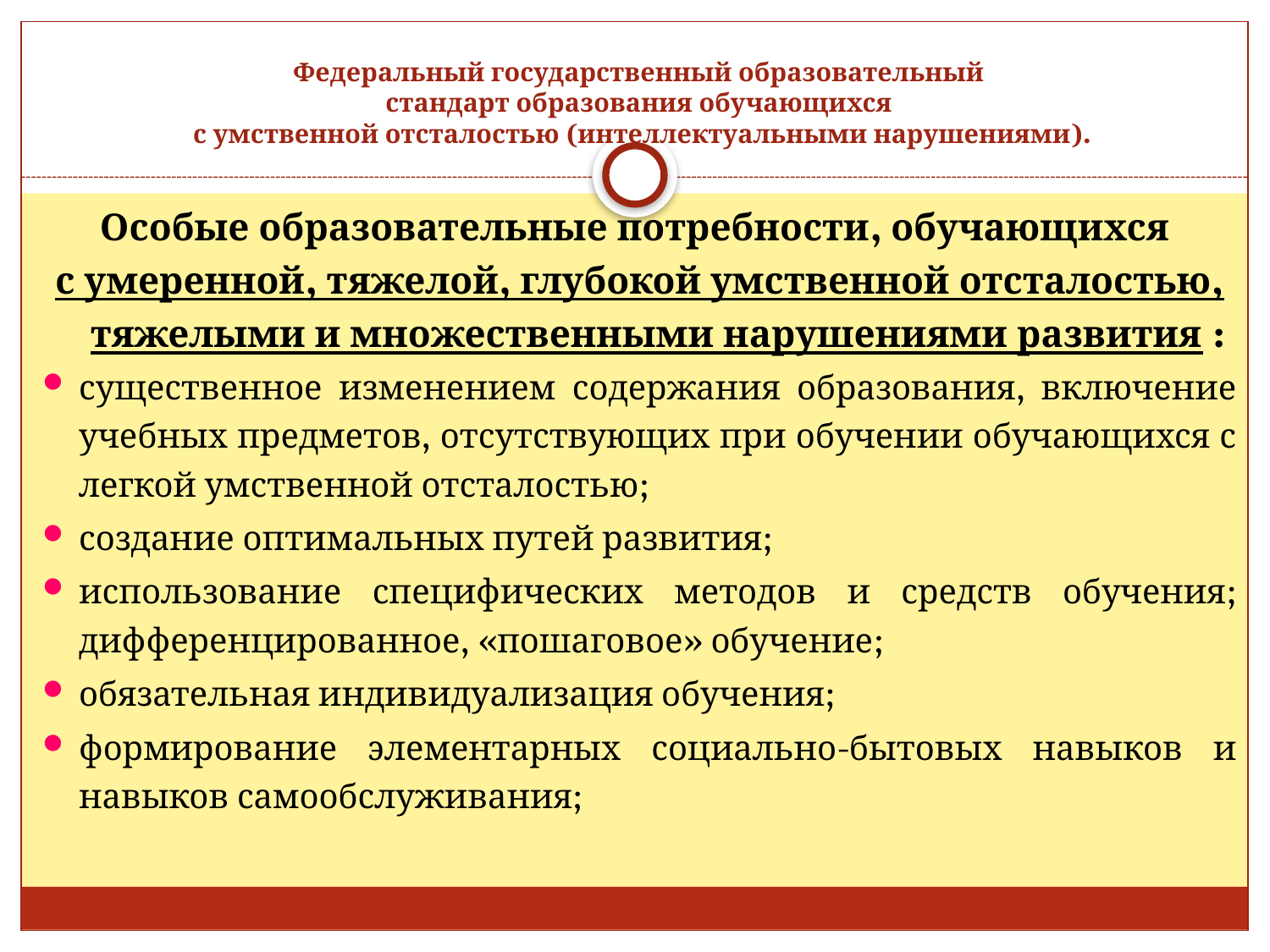

# Федеральный государственный образовательный стандарт образования обучающихся с умственной отсталостью (интеллектуальными нарушениями).
Особые образовательные потребности, обучающихся
с умеренной, тяжелой, глубокой умственной отсталостью, тяжелыми и множественными нарушениями развития :
существенное изменением содержания образования, включение учебных предметов, отсутствующих при обучении обучающихся с легкой умственной отсталостью;
создание оптимальных путей развития;
использование специфических методов и средств обучения; дифференцированное, «пошаговое» обучение;
обязательная индивидуализация обучения;
формирование элементарных социально-бытовых навыков и навыков самообслуживания;